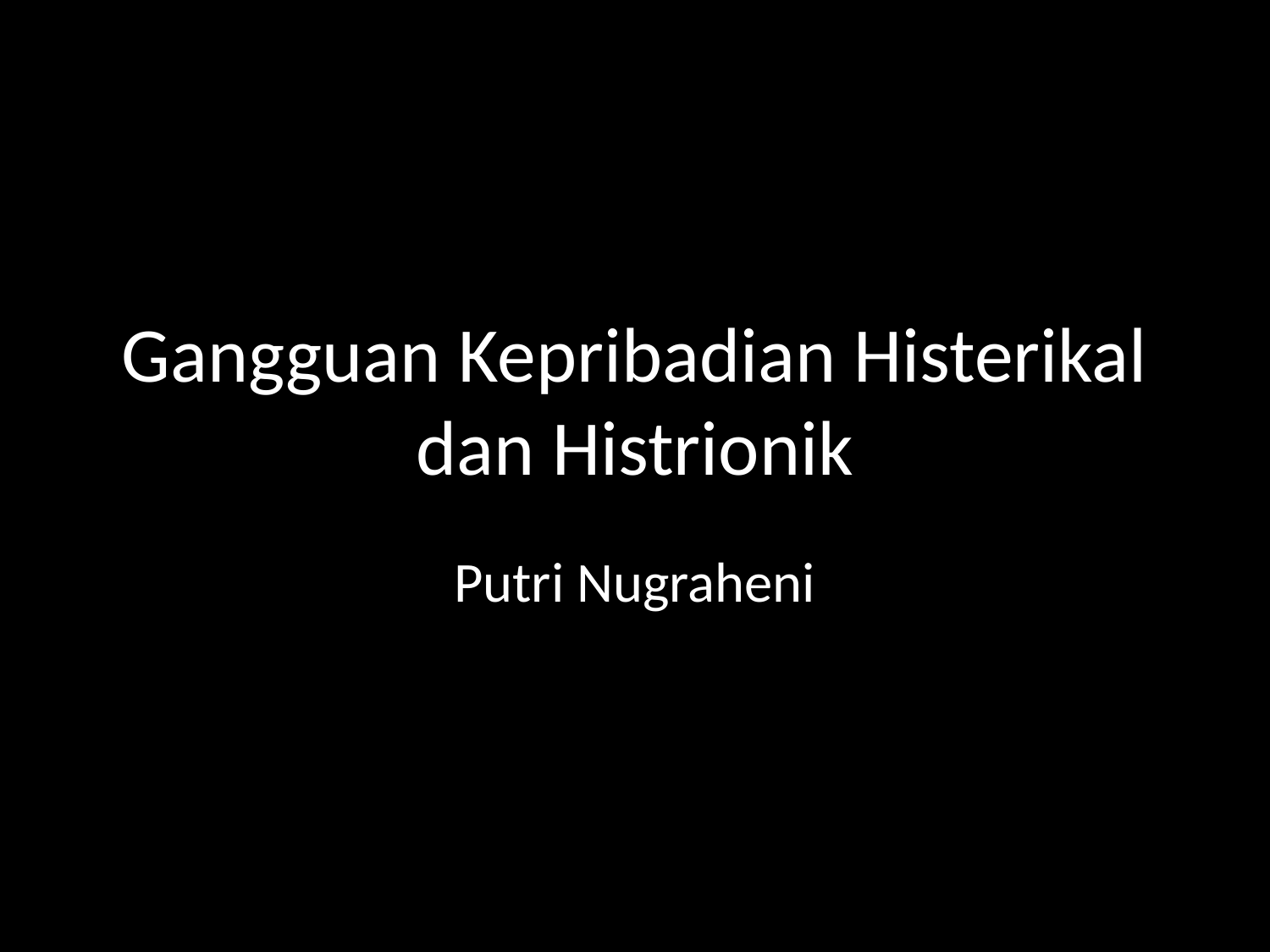

# Gangguan Kepribadian Histerikal dan Histrionik
Putri Nugraheni